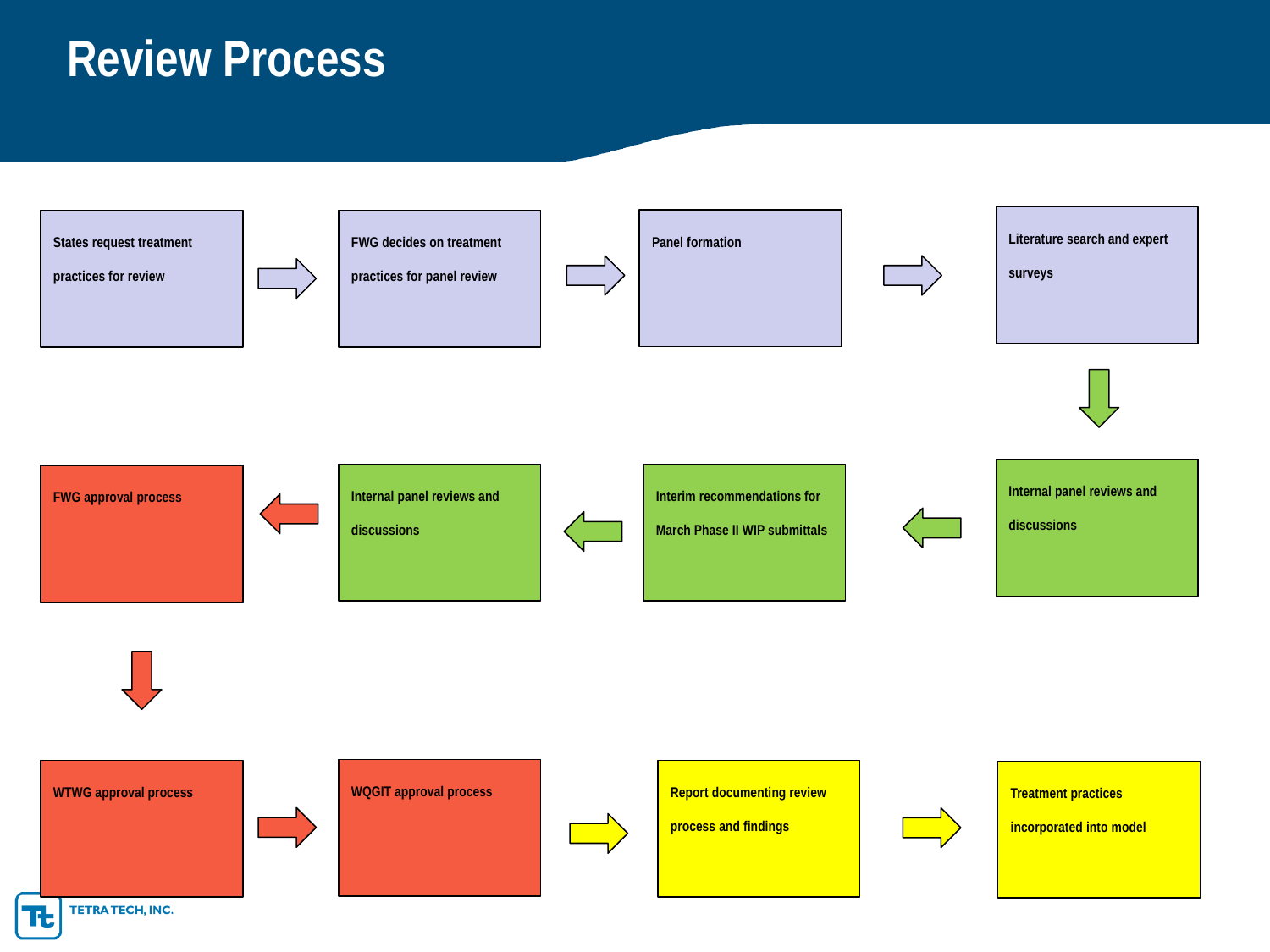

# Review Process
Literature search and expert surveys
Panel formation
States request treatment practices for review
FWG decides on treatment practices for panel review

Internal panel reviews and discussions
Internal panel reviews and discussions
Interim recommendations for March Phase II WIP submittals
FWG approval process

WQGIT approval process
WTWG approval process
Report documenting review process and findings
Treatment practices incorporated into model